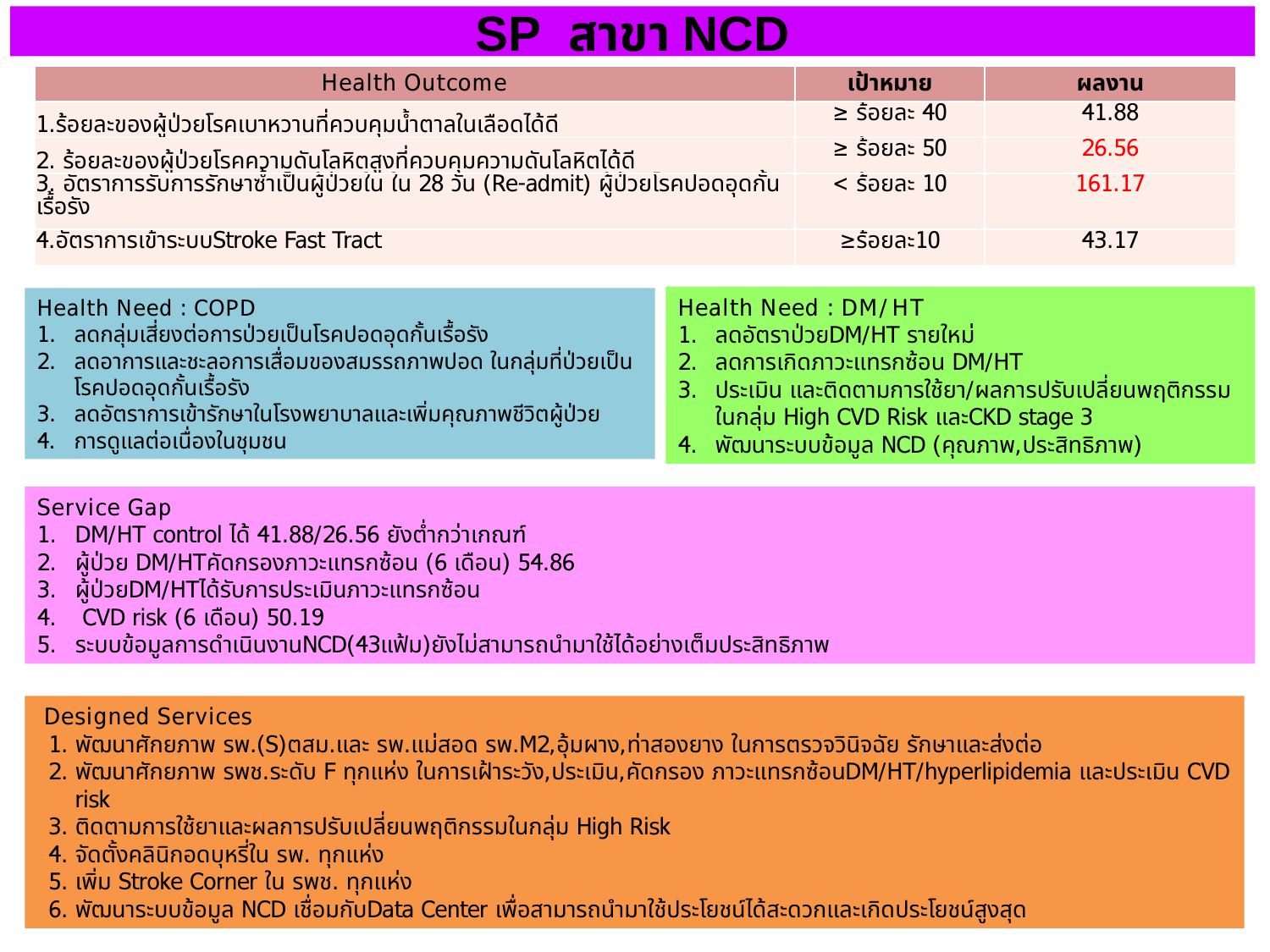

# SP  สาขา NCD
| Health Outcome | เป้าหมาย | ผลงาน |
| --- | --- | --- |
| 1.ร้อยละของผู้ป่วยโรคเบาหวานที่ควบคุมน้ำตาลในเลือดได้ดี | ≥ ร้อยละ 40 | 41.88 |
| 2. ร้อยละของผู้ป่วยโรคความดันโลหิตสูงที่ควบคุมความดันโลหิตได้ดี | ≥ ร้อยละ 50 | 26.56 |
| 3. อัตราการรับการรักษาซ้ำเป็นผู้ป่วยใน ใน 28 วัน (Re-admit) ผู้ป่วยโรคปอดอุดกั้นเรื้อรัง | < ร้อยละ 10 | 161.17 |
| 4.อัตราการเข้าระบบStroke Fast Tract | ≥ร้อยละ10 | 43.17 |
Health Need : DM/HT
ลดอัตราป่วยDM/HT รายใหม่
ลดการเกิดภาวะแทรกซ้อน DM/HT
ประเมิน และติดตามการใช้ยา/ผลการปรับเปลี่ยนพฤติกรรมในกลุ่ม High CVD Risk และCKD stage 3
พัฒนาระบบข้อมูล NCD (คุณภาพ,ประสิทธิภาพ)
Health Need : COPD
ลดกลุ่มเสี่ยงต่อการป่วยเป็นโรคปอดอุดกั้นเรื้อรัง
ลดอาการและชะลอการเสื่อมของสมรรถภาพปอด ในกลุ่มที่ป่วยเป็นโรคปอดอุดกั้นเรื้อรัง
ลดอัตราการเข้ารักษาในโรงพยาบาลและเพิ่มคุณภาพชีวิตผู้ป่วย
การดูแลต่อเนื่องในชุมชน
Service Gap
DM/HT control ได้ 41.88/26.56 ยังต่ำกว่าเกณฑ์
ผู้ป่วย DM/HTคัดกรองภาวะแทรกซ้อน (6 เดือน) 54.86
ผู้ป่วยDM/HTได้รับการประเมินภาวะแทรกซ้อน
 CVD risk (6 เดือน) 50.19
ระบบข้อมูลการดำเนินงานNCD(43แฟ้ม)ยังไม่สามารถนำมาใช้ได้อย่างเต็มประสิทธิภาพ
 Designed Services
พัฒนาศักยภาพ รพ.(S)ตสม.และ รพ.แม่สอด รพ.M2,อุ้มผาง,ท่าสองยาง ในการตรวจวินิจฉัย รักษาและส่งต่อ
พัฒนาศักยภาพ รพช.ระดับ F ทุกแห่ง ในการเฝ้าระวัง,ประเมิน,คัดกรอง ภาวะแทรกซ้อนDM/HT/hyperlipidemia และประเมิน CVD risk
ติดตามการใช้ยาและผลการปรับเปลี่ยนพฤติกรรมในกลุ่ม High Risk
จัดตั้งคลินิกอดบุหรี่ใน รพ. ทุกแห่ง
เพิ่ม Stroke Corner ใน รพช. ทุกแห่ง
พัฒนาระบบข้อมูล NCD เชื่อมกับData Center เพื่อสามารถนำมาใช้ประโยชน์ได้สะดวกและเกิดประโยชน์สูงสุด